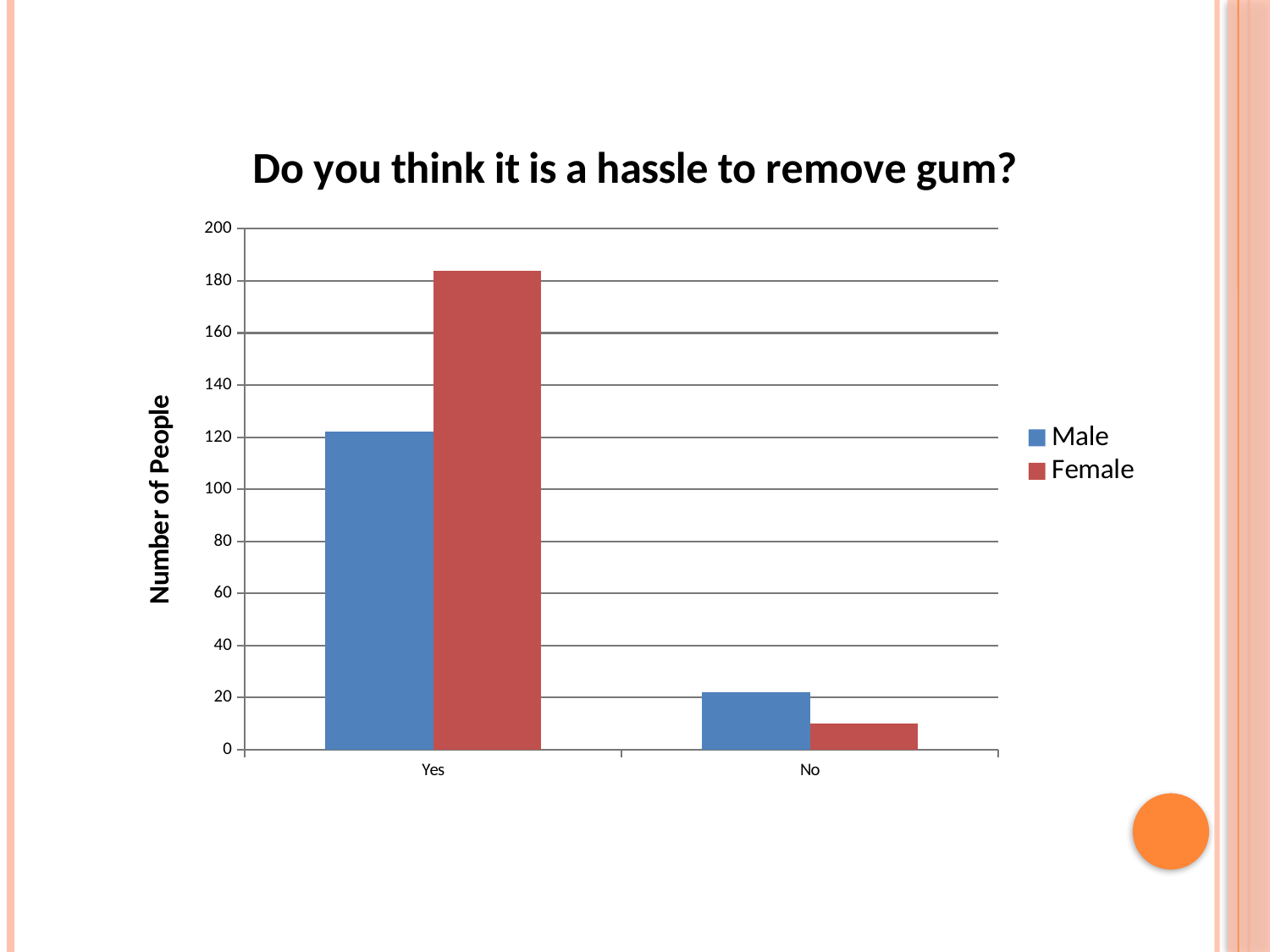

### Chart: Do you think it is a hassle to remove gum?

| Category | Male | Female |
|---|---|---|
| Yes | 122.0 | 184.0 |
| No | 22.0 | 10.0 |